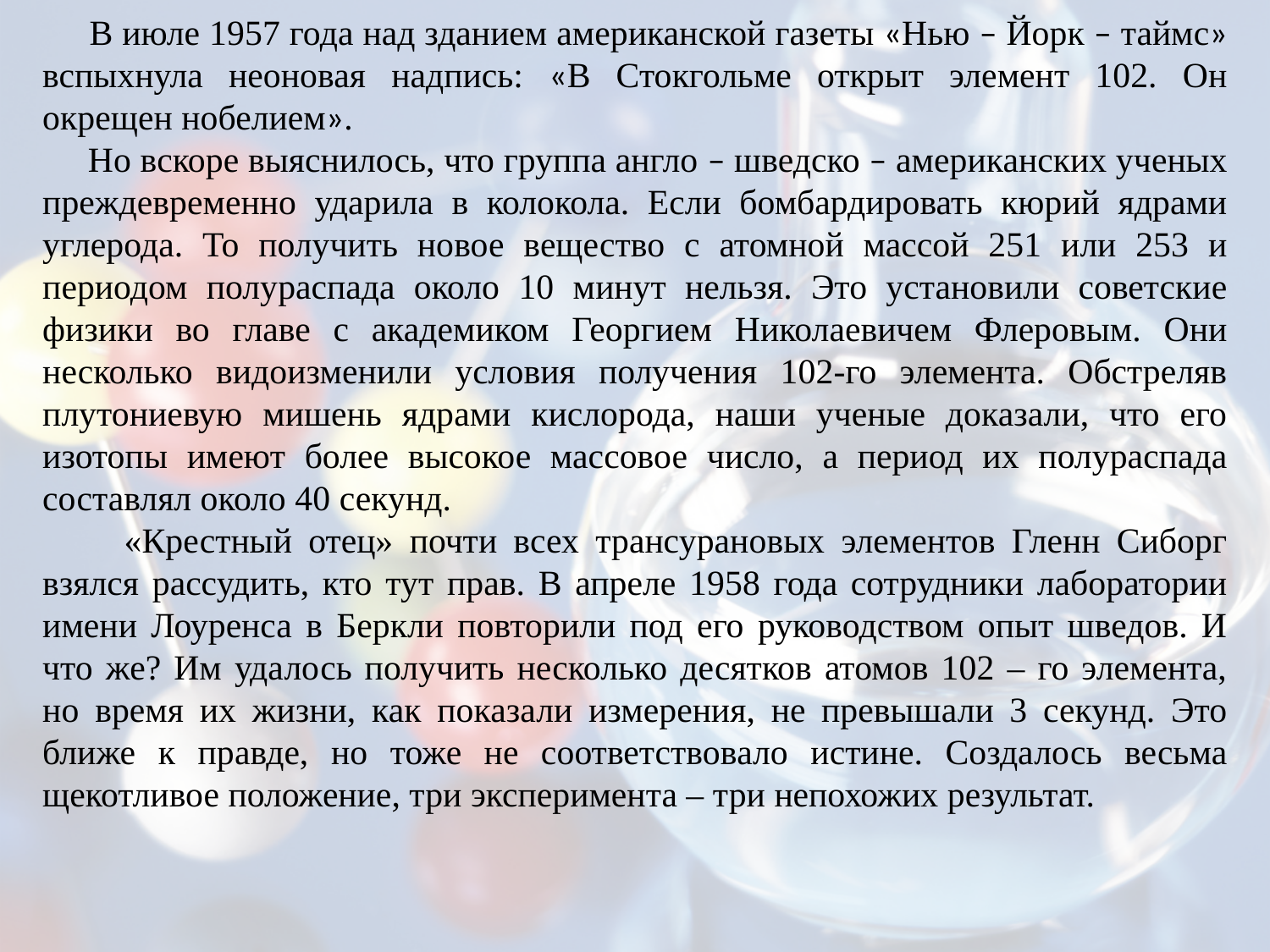

В июле 1957 года над зданием американской газеты «Нью – Йорк – таймс» вспыхнула неоновая надпись: «В Стокгольме открыт элемент 102. Он окрещен нобелием».
     Но вскоре выяснилось, что группа англо – шведско – американских ученых преждевременно ударила в колокола. Если бомбардировать кюрий ядрами углерода. То получить новое вещество с атомной массой 251 или 253 и периодом полураспада около 10 минут нельзя. Это установили советские физики во главе с академиком Георгием Николаевичем Флеровым. Они несколько видоизменили условия получения 102-го элемента. Обстреляв плутониевую мишень ядрами кислорода, наши ученые доказали, что его изотопы имеют более высокое массовое число, а период их полураспада составлял около 40 секунд.
     «Крестный отец» почти всех трансурановых элементов Гленн Сиборг взялся рассудить, кто тут прав. В апреле 1958 года сотрудники лаборатории имени Лоуренса в Беркли повторили под его руководством опыт шведов. И что же? Им удалось получить несколько десятков атомов 102 – го элемента, но время их жизни, как показали измерения, не превышали 3 секунд. Это ближе к правде, но тоже не соответствовало истине. Создалось весьма щекотливое положение, три эксперимента – три непохожих результат.